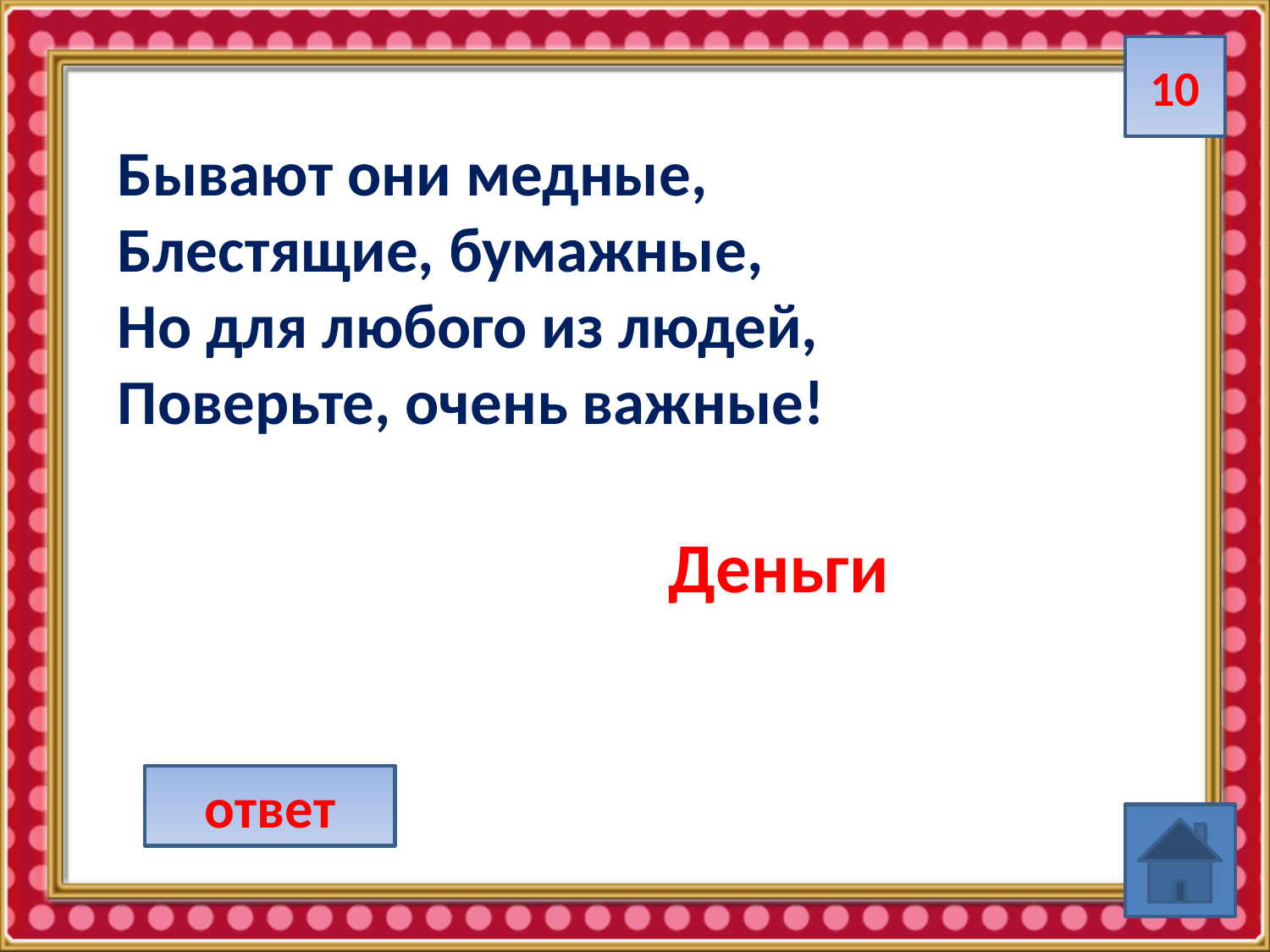

10
Бывают они медные,
Блестящие, бумажные,
Но для любого из людей,
Поверьте, очень важные!
Деньги
ответ